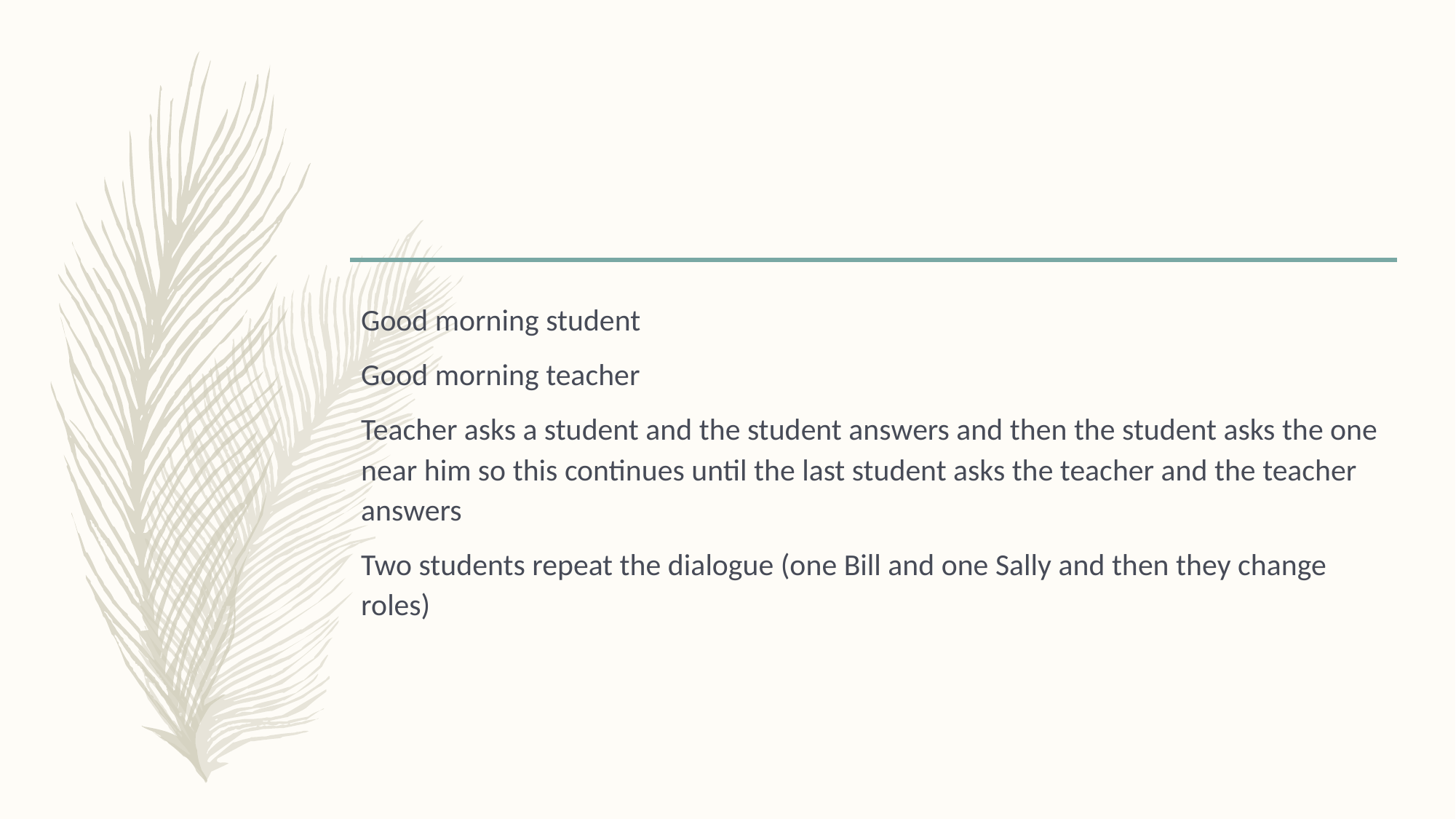

Good morning student
Good morning teacher
Teacher asks a student and the student answers and then the student asks the one near him so this continues until the last student asks the teacher and the teacher answers
Two students repeat the dialogue (one Bill and one Sally and then they change roles)